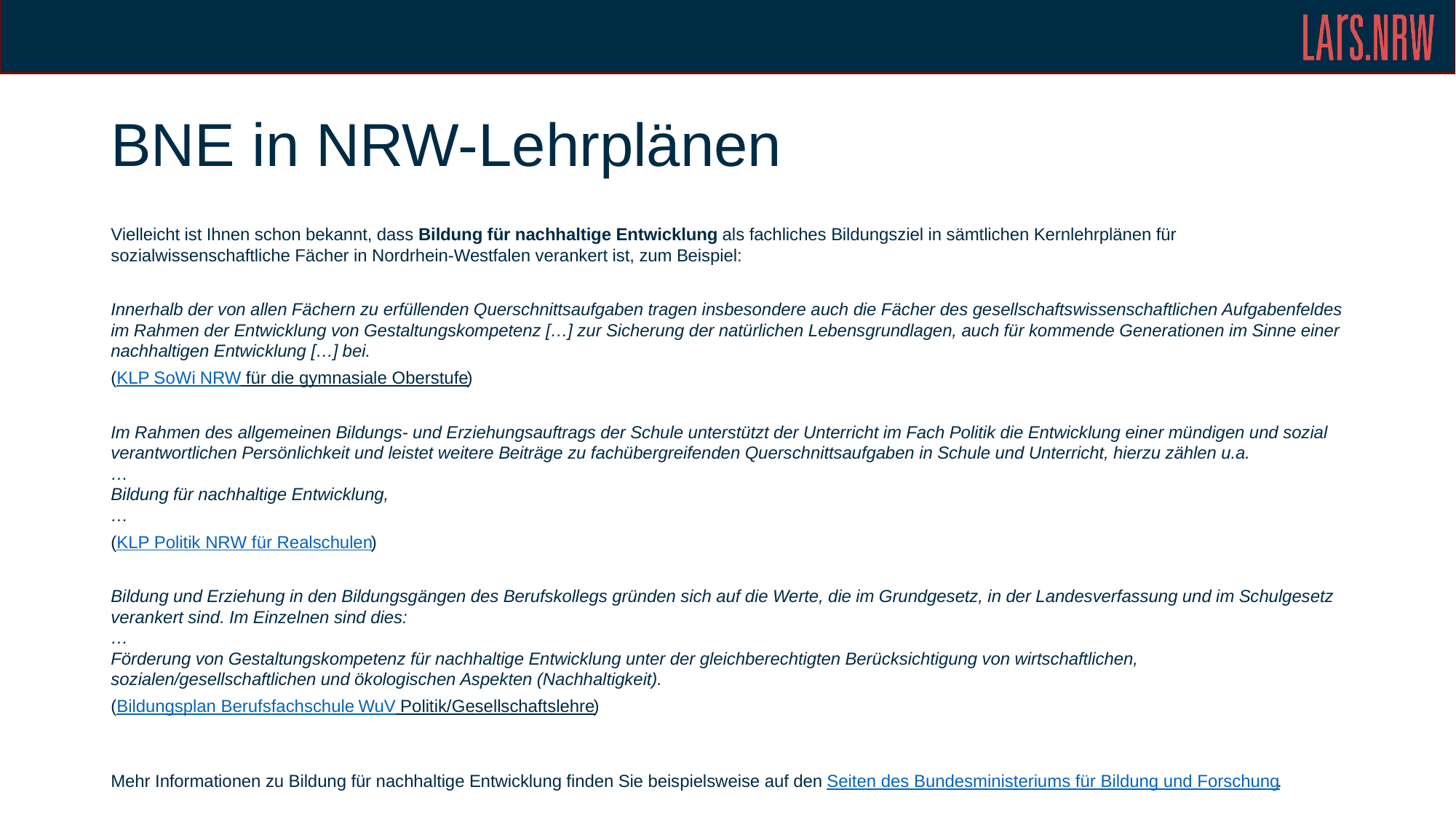

# BNE in NRW-Lehrplänen
Vielleicht ist Ihnen schon bekannt, dass Bildung für nachhaltige Entwicklung als fachliches Bildungsziel in sämtlichen Kernlehrplänen für sozialwissenschaftliche Fächer in Nordrhein-Westfalen verankert ist, zum Beispiel:

Innerhalb der von allen Fächern zu erfüllenden Querschnittsaufgaben tragen insbesondere auch die Fächer des gesellschaftswissenschaftlichen Aufgabenfeldes im Rahmen der Entwicklung von Gestaltungskompetenz […] zur Sicherung der natürlichen Lebensgrundlagen, auch für kommende Generationen im Sinne einer nachhaltigen Entwicklung […] bei.
(KLP SoWi NRW für die gymnasiale Oberstufe)

Im Rahmen des allgemeinen Bildungs- und Erziehungsauftrags der Schule unterstützt der Unterricht im Fach Politik die Entwicklung einer mündigen und sozial verantwortlichen Persönlichkeit und leistet weitere Beiträge zu fachübergreifenden Querschnittsaufgaben in Schule und Unterricht, hierzu zählen u.a. 
…
Bildung für nachhaltige Entwicklung,
…
(KLP Politik NRW für Realschulen)

Bildung und Erziehung in den Bildungsgängen des Berufskollegs gründen sich auf die Werte, die im Grundgesetz, in der Landesverfassung und im Schulgesetz verankert sind. Im Einzelnen sind dies: 
…
Förderung von Gestaltungskompetenz für nachhaltige Entwicklung unter der gleichberechtigten Berücksichtigung von wirtschaftlichen, sozialen/gesellschaftlichen und ökologischen Aspekten (Nachhaltigkeit).
(Bildungsplan Berufsfachschule WuV Politik/Gesellschaftslehre)

Mehr Informationen zu Bildung für nachhaltige Entwicklung finden Sie beispielsweise auf den Seiten des Bundesministeriums für Bildung und Forschung.